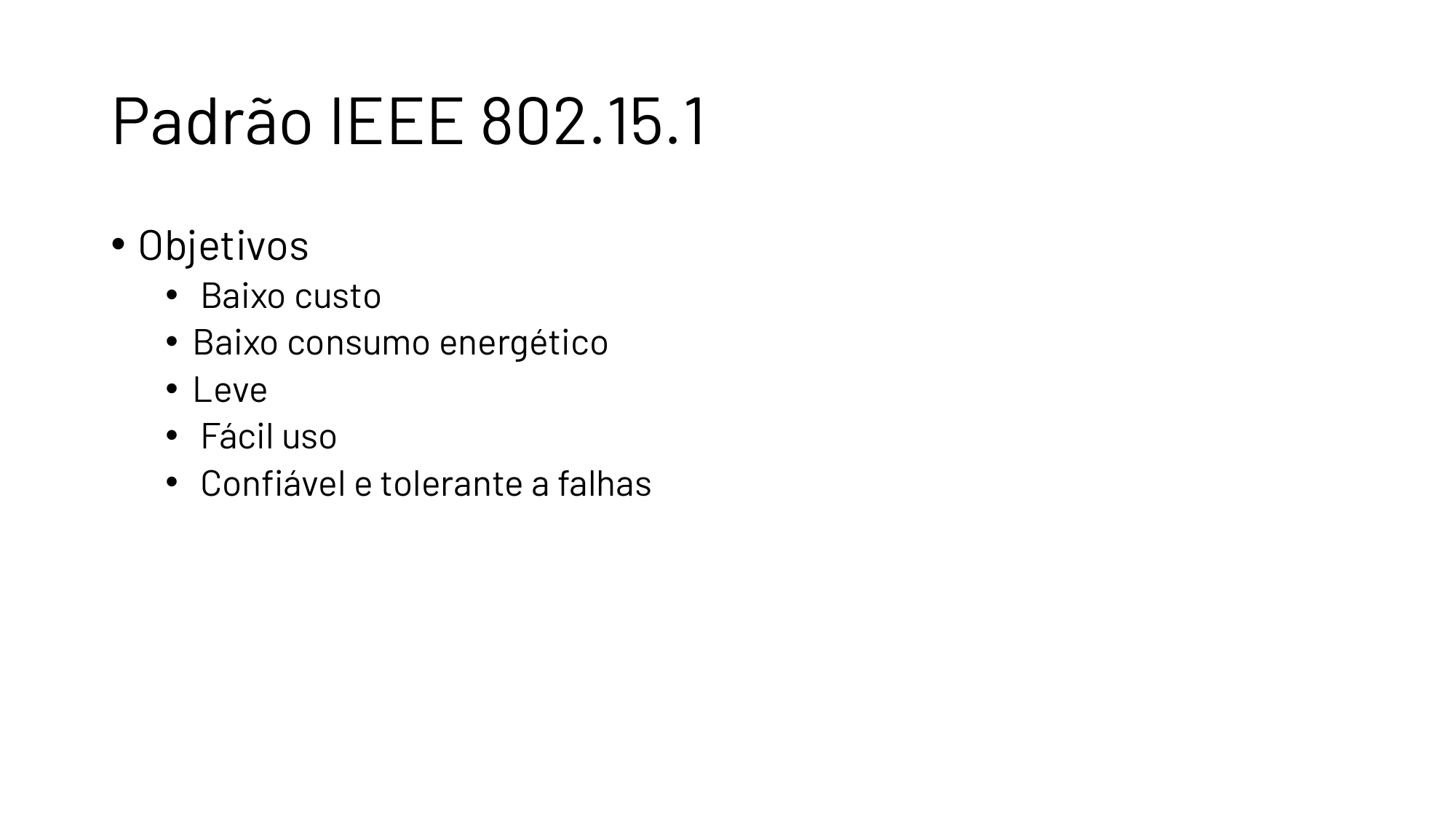

# Padrão IEEE 802.15.1
Objetivos
 Baixo custo
Baixo consumo energético
Leve
 Fácil uso
 Confiável e tolerante a falhas